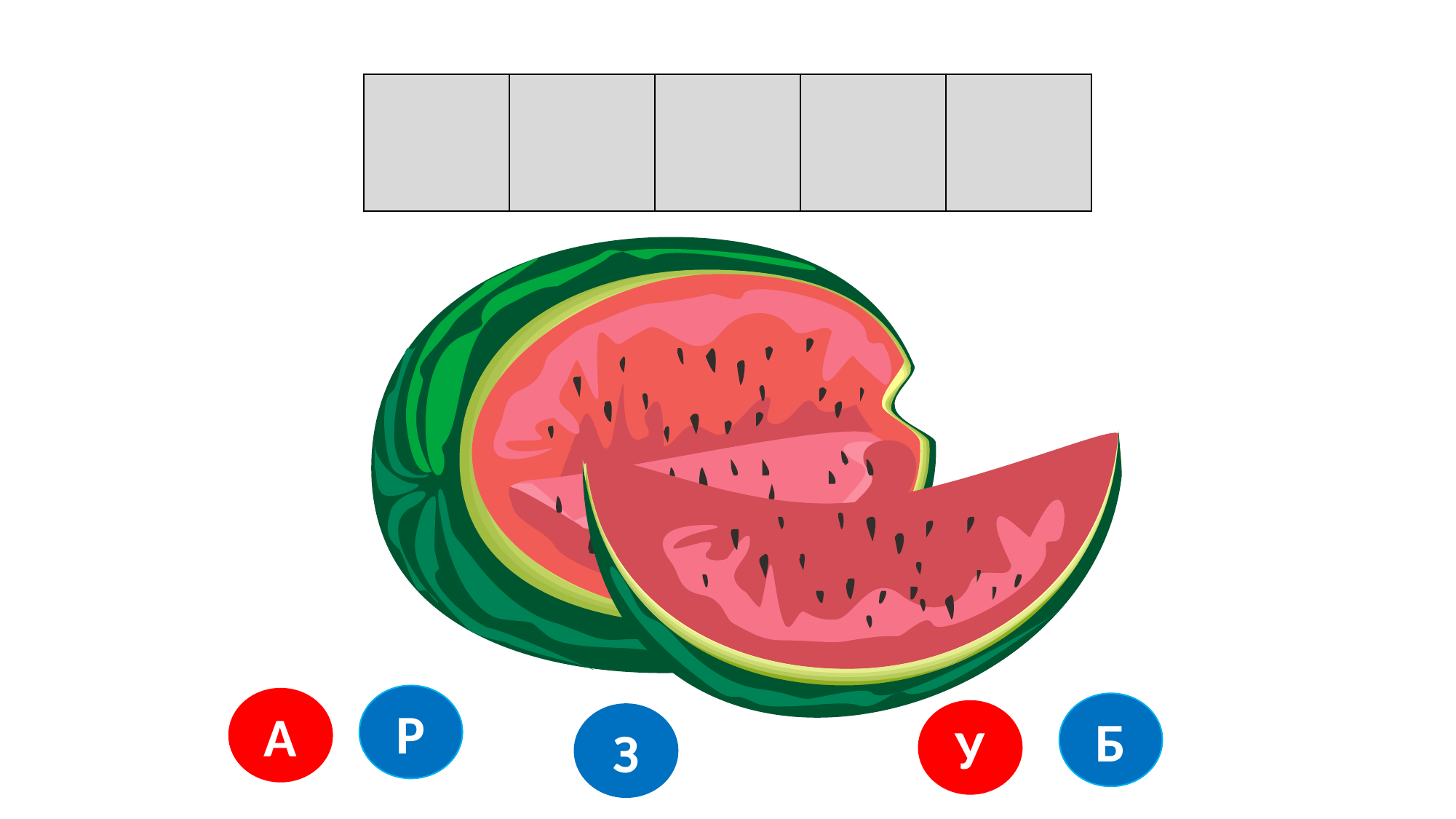

|  |  |  |  |  |
| --- | --- | --- | --- | --- |

Р
А
Б
У
З